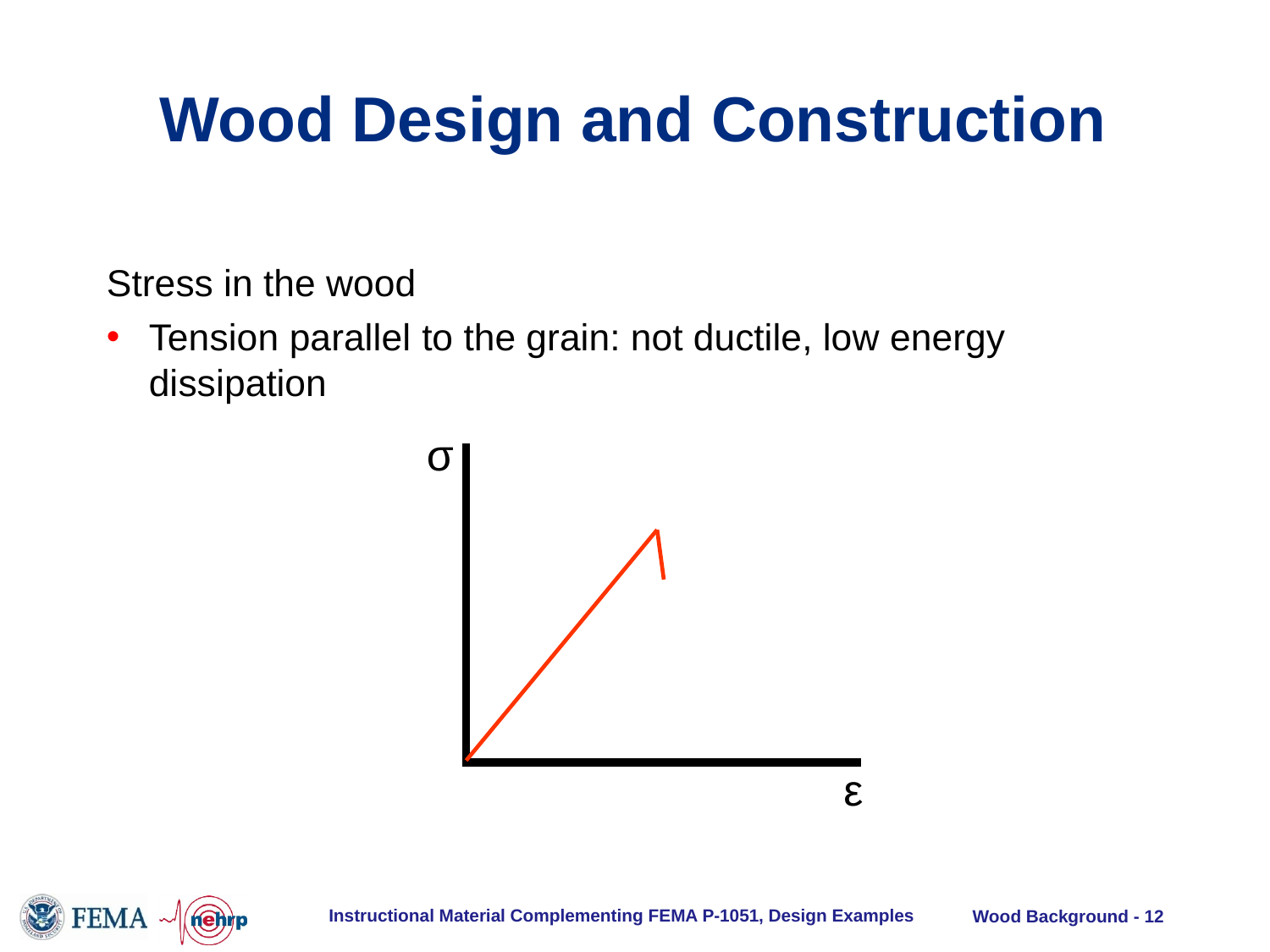

# Wood Design and Construction
Stress in the wood
Tension parallel to the grain: not ductile, low energy dissipation
σ

ε